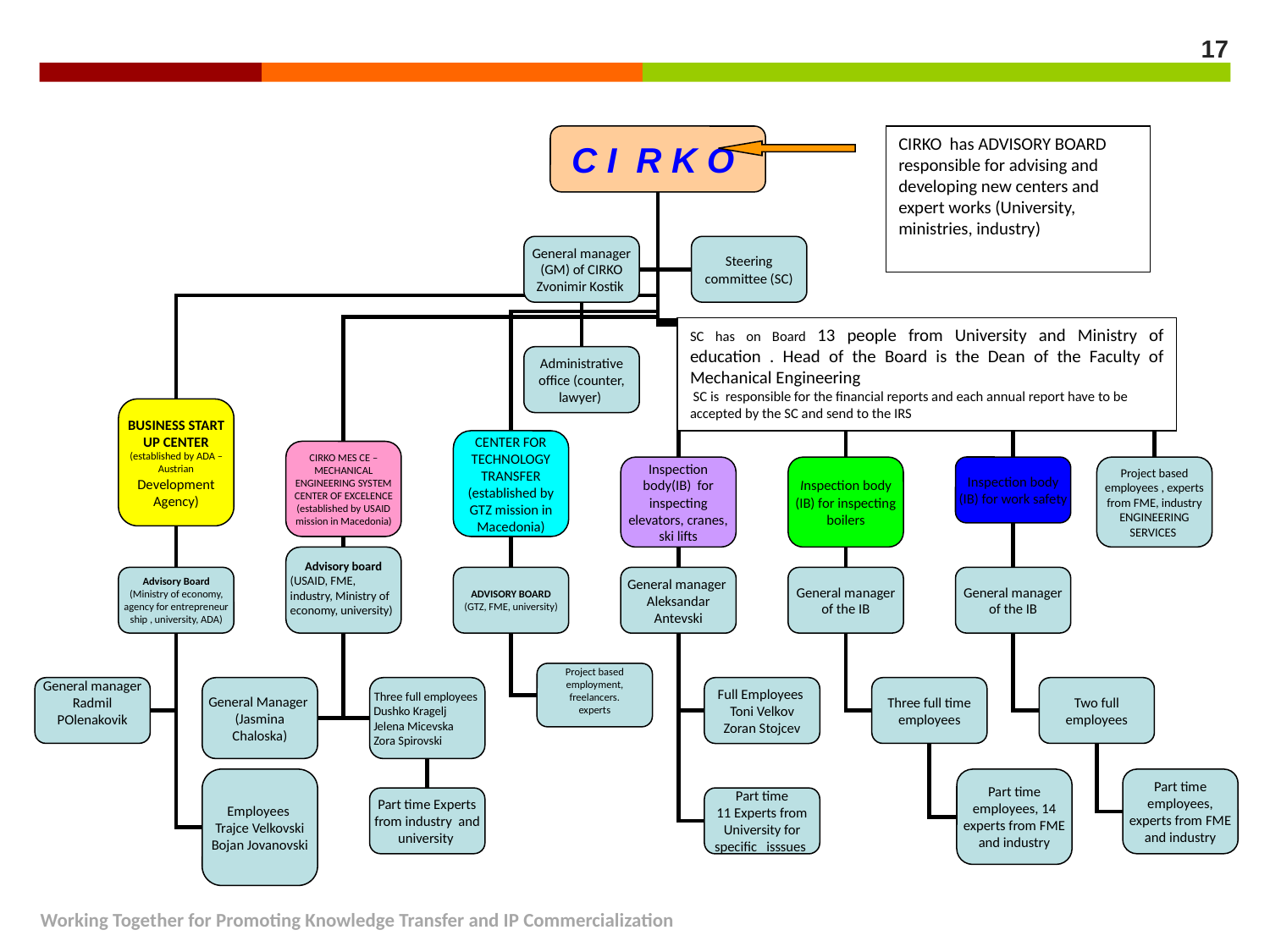

17
C I  R K O
CIRKO  has ADVISORY BOARD responsible for advising and developing new centers and expert works (University, ministries, industry)

General manager (GM) of CIRKO
Zvonimir Kostik
Steering committee (SC)
SC has on Board 13 people from University and Ministry of education . Head of the Board is the Dean of the Faculty of Mechanical Engineering
 SC is  responsible for the financial reports and each annual report have to be accepted by the SC and send to the IRS
Administrative office (counter, lawyer)

BUSINESS START UP CENTER (established by ADA – Austrian Development Agency)

CENTER FOR TECHNOLOGY TRANSFER (established by GTZ mission in Macedonia)
CIRKO MES CE – MECHANICAL ENGINEERING SYSTEM CENTER OF EXCELENCE
(established by USAID mission in Macedonia)
Inspection body(IB)  for inspecting elevators, cranes, ski lifts
I

Inspection body (IB) for inspecting boilers

Inspection body (IB) for work safety
Project based employees , experts from FME, industry
ENGINEERING SERVICES

Advisory board
(USAID, FME, industry, Ministry of economy, university)

Advisory Board
(Ministry of economy, agency for entrepreneur ship , university, ADA)
ADVISORY BOARD
(GTZ, FME, university)
General manager
Aleksandar Antevski
General manager of the IB
General manager of the IB

Project based employment, freelancers.
experts

General manager
Radmil POlenakovik

General Manager
(Jasmina Chaloska)

Three full employees
Dushko Kragelj
Jelena Micevska
Zora Spirovski
Full Employees
Toni Velkov
Zoran Stojcev
Three full time employees
Two full employees
Employees
Trajce Velkovski
Bojan Jovanovski

Part time employees, 14 experts from FME and industry

Part time employees, experts from FME and industry
Part time Experts from industry  and university
Part time
11 Experts from University for specific   isssues
Working Together for Promoting Knowledge Transfer and IP Commercialization